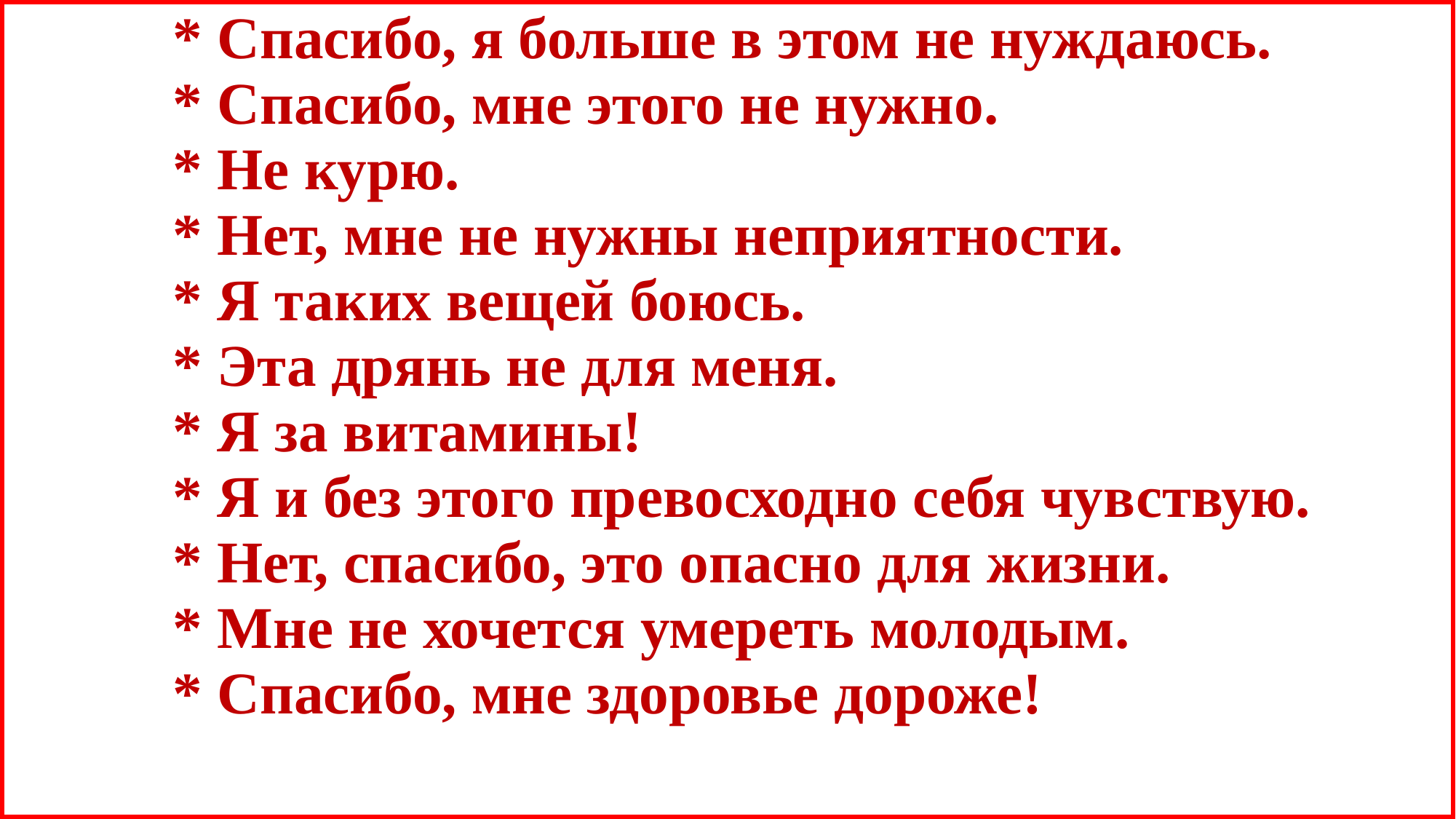

| \* Спасибо, я больше в этом не нуждаюсь. \* Спасибо, мне этого не нужно. \* Не курю. \* Нет, мне не нужны неприятности. \* Я таких вещей боюсь. \* Эта дрянь не для меня. \* Я за витамины! \* Я и без этого превосходно себя чувствую. \* Нет, спасибо, это опасно для жизни. \* Мне не хочется умереть молодым. \* Спасибо, мне здоровье дороже! |
| --- |